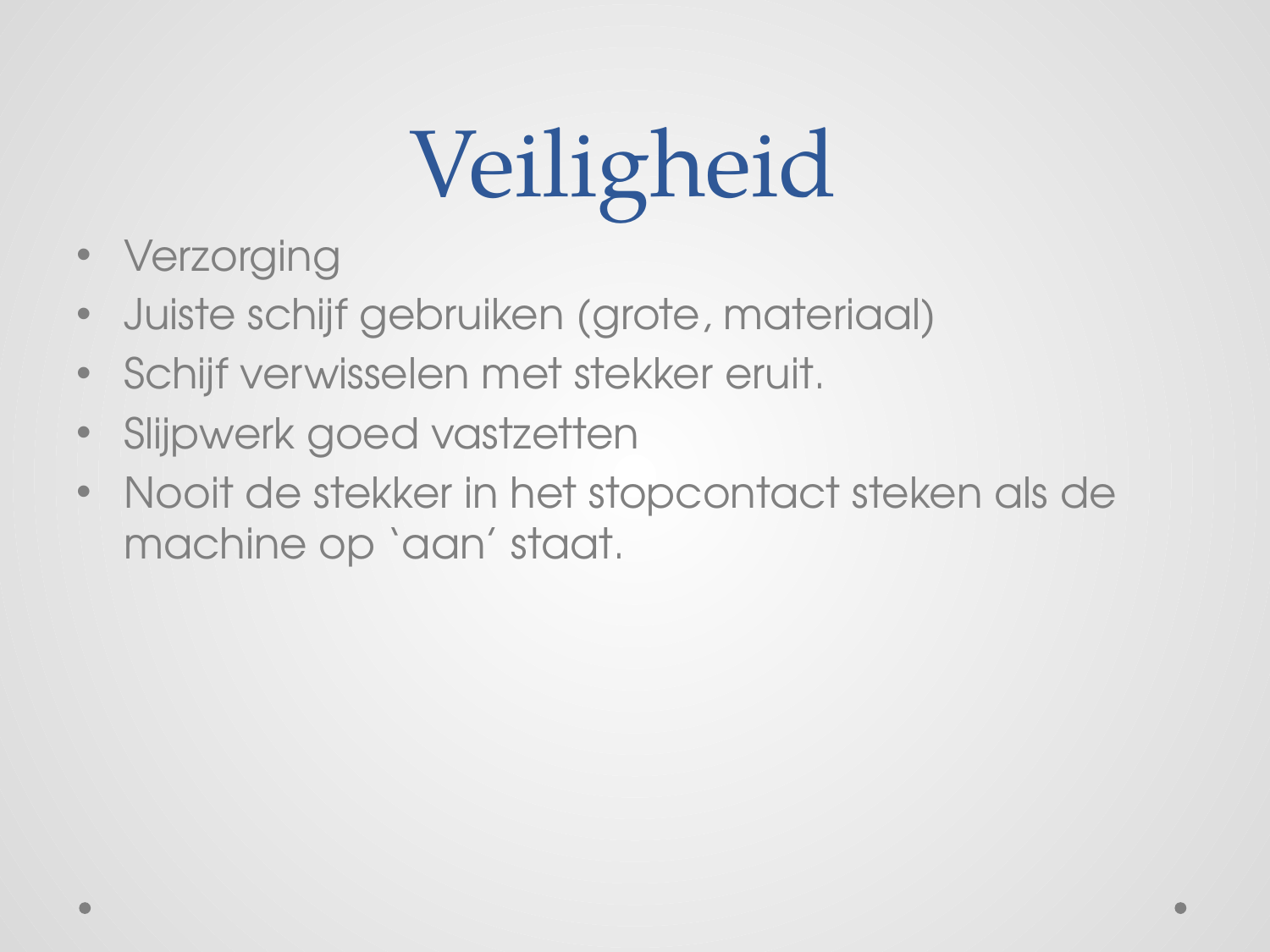

# Veiligheid
Verzorging
Juiste schijf gebruiken (grote, materiaal)
Schijf verwisselen met stekker eruit.
Slijpwerk goed vastzetten
Nooit de stekker in het stopcontact steken als de machine op ‘aan’ staat.